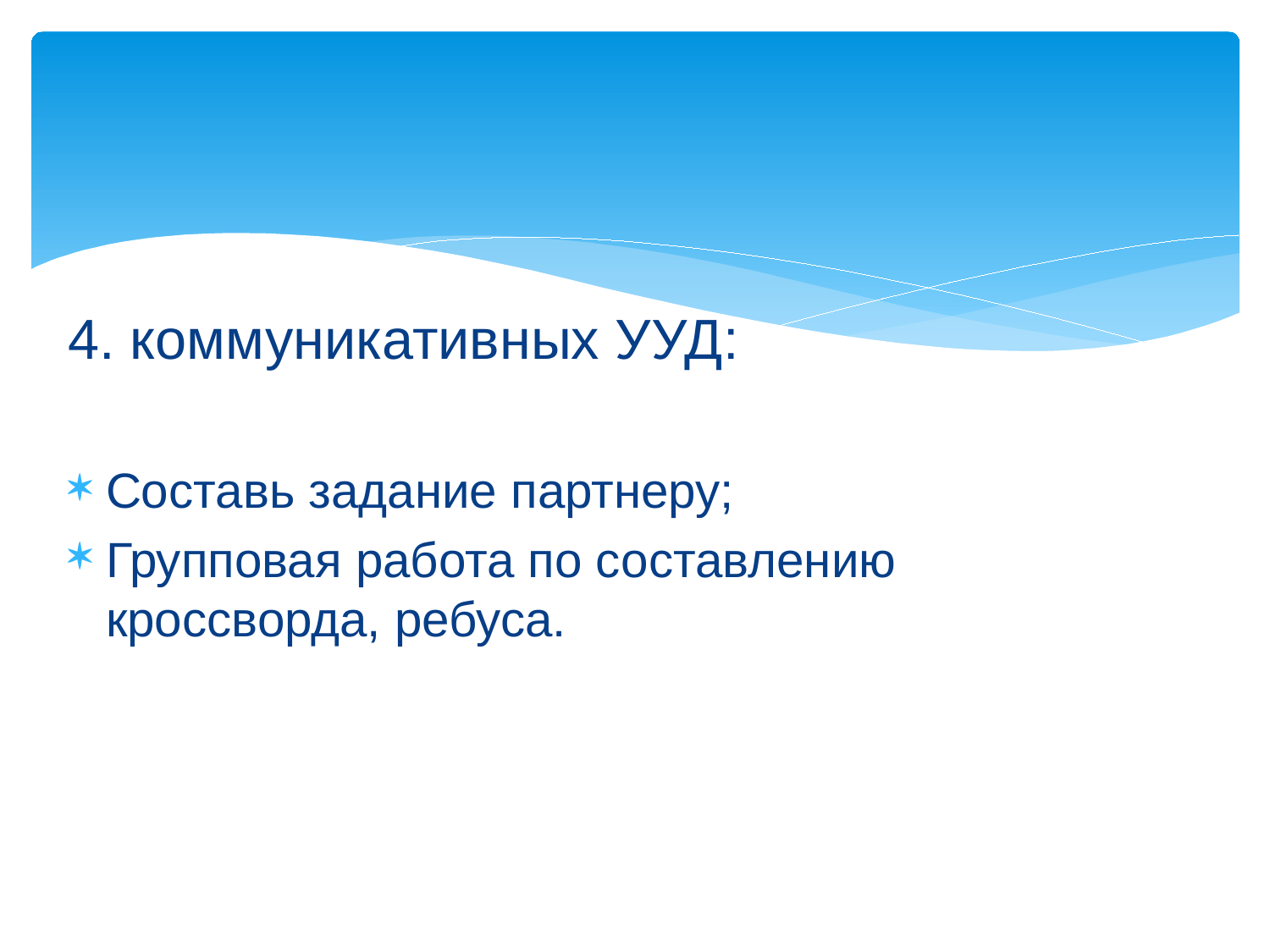

#
4. коммуникативных УУД:

Составь задание партнеру;
Групповая работа по составлению кроссворда, ребуса.